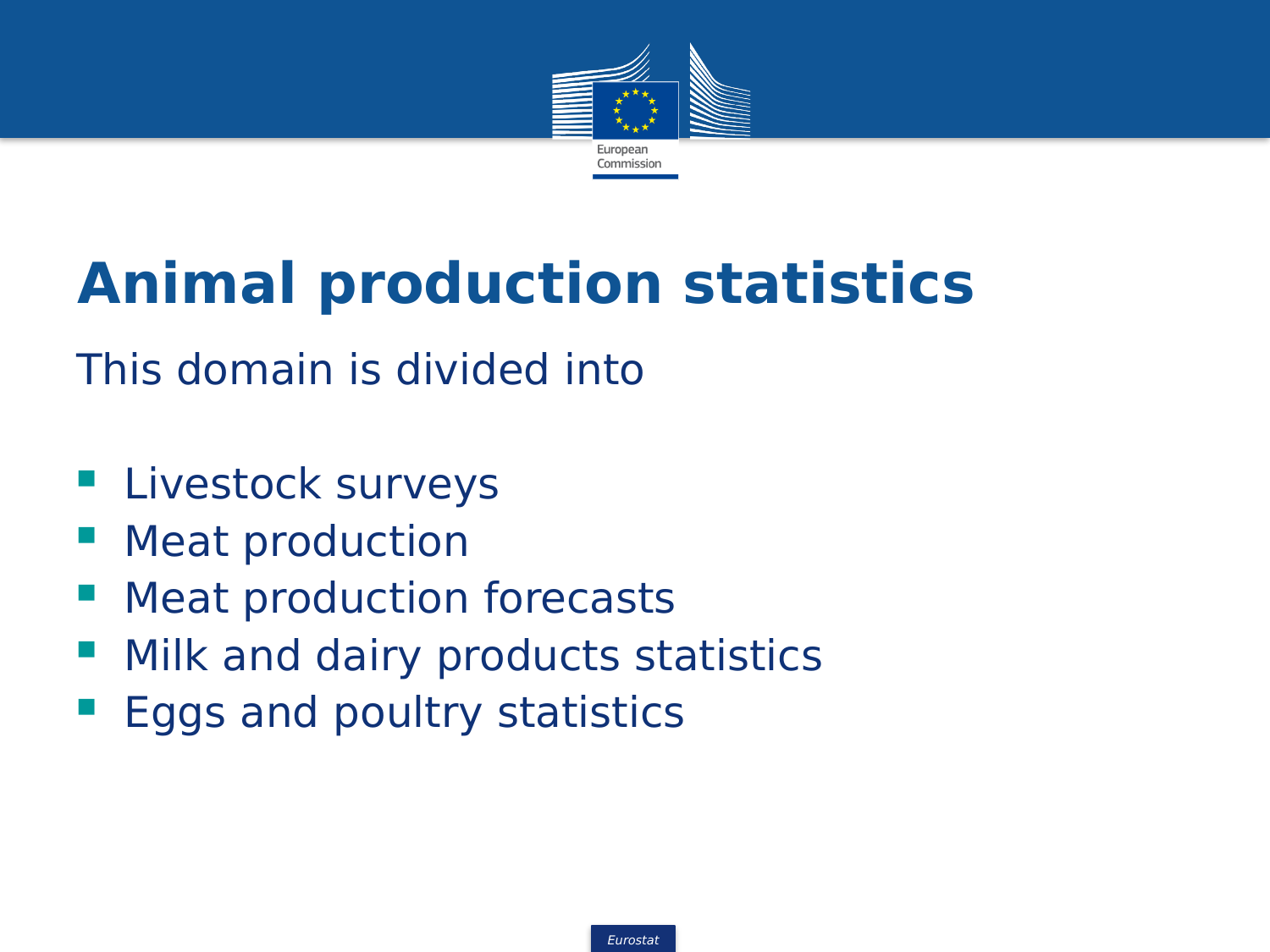

# Animal production statistics
This domain is divided into

  Livestock surveys
  Meat production
  Meat production forecasts
  Milk and dairy products statistics
  Eggs and poultry statistics